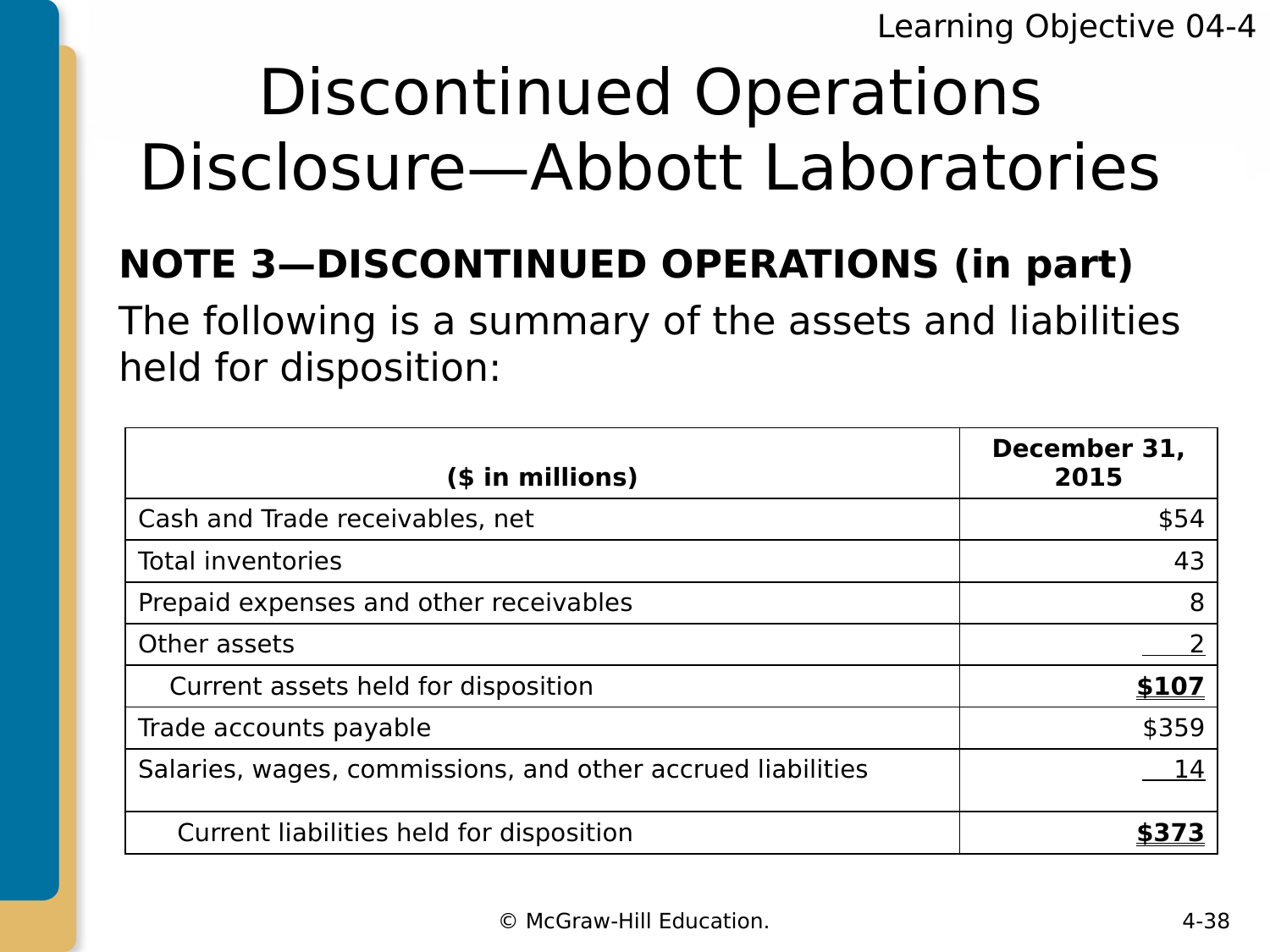

Learning Objective 04-4
# Discontinued Operations Disclosure—Abbott Laboratories
NOTE 3—DISCONTINUED OPERATIONS (in part)
The following is a summary of the assets and liabilities held for disposition:
| ($ in millions) | December 31, 2015 |
| --- | --- |
| Cash and Trade receivables, net | $54 |
| Total inventories | 43 |
| Prepaid expenses and other receivables | 8 |
| Other assets | 2 |
| Current assets held for disposition | $107 |
| Trade accounts payable | $359 |
| Salaries, wages, commissions, and other accrued liabilities | 14 |
| Current liabilities held for disposition | $373 |